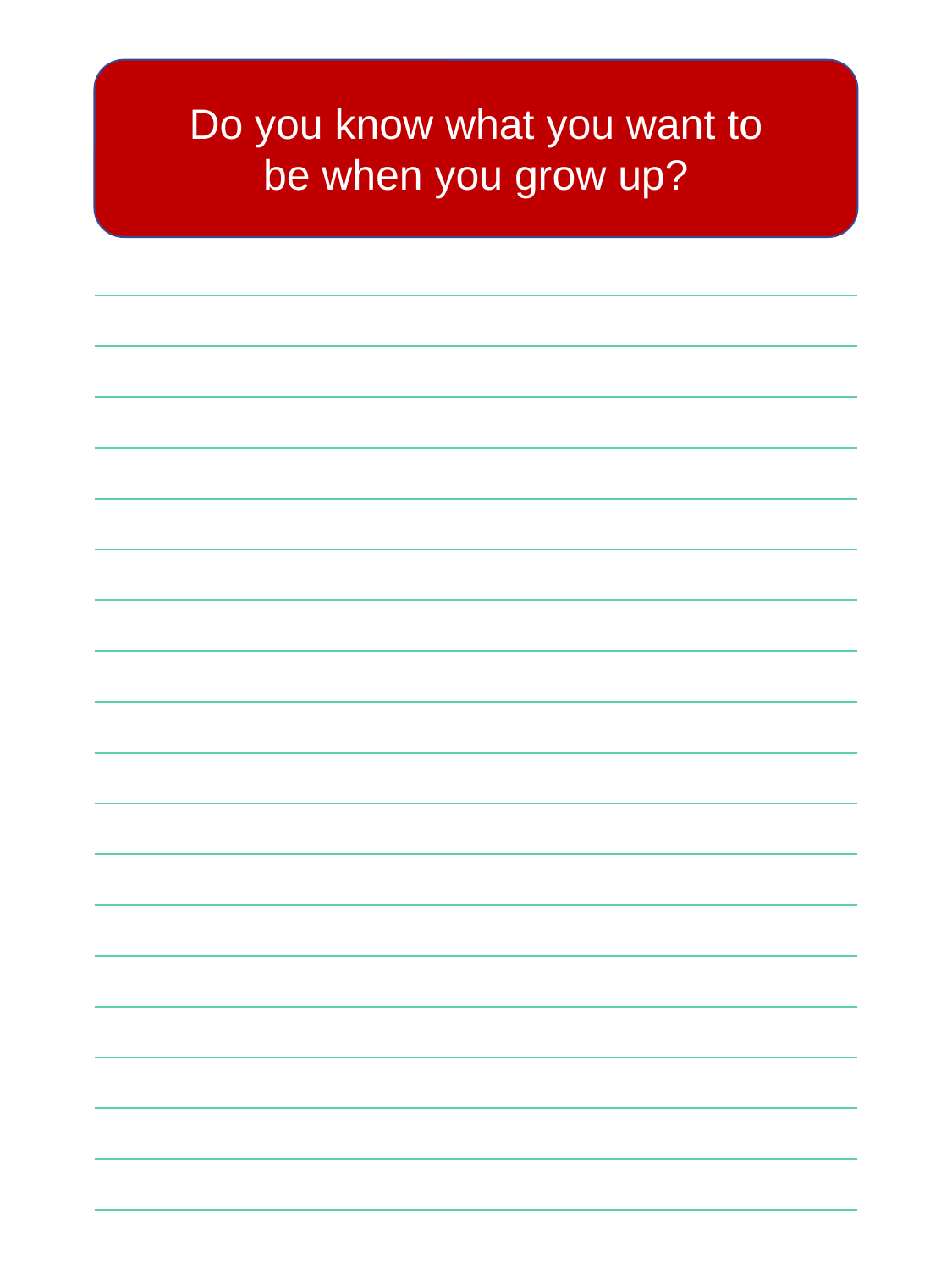

Do you know what you want to be when you grow up?
|  |
| --- |
|  |
|  |
|  |
|  |
|  |
|  |
|  |
|  |
|  |
|  |
|  |
|  |
|  |
|  |
|  |
|  |
|  |